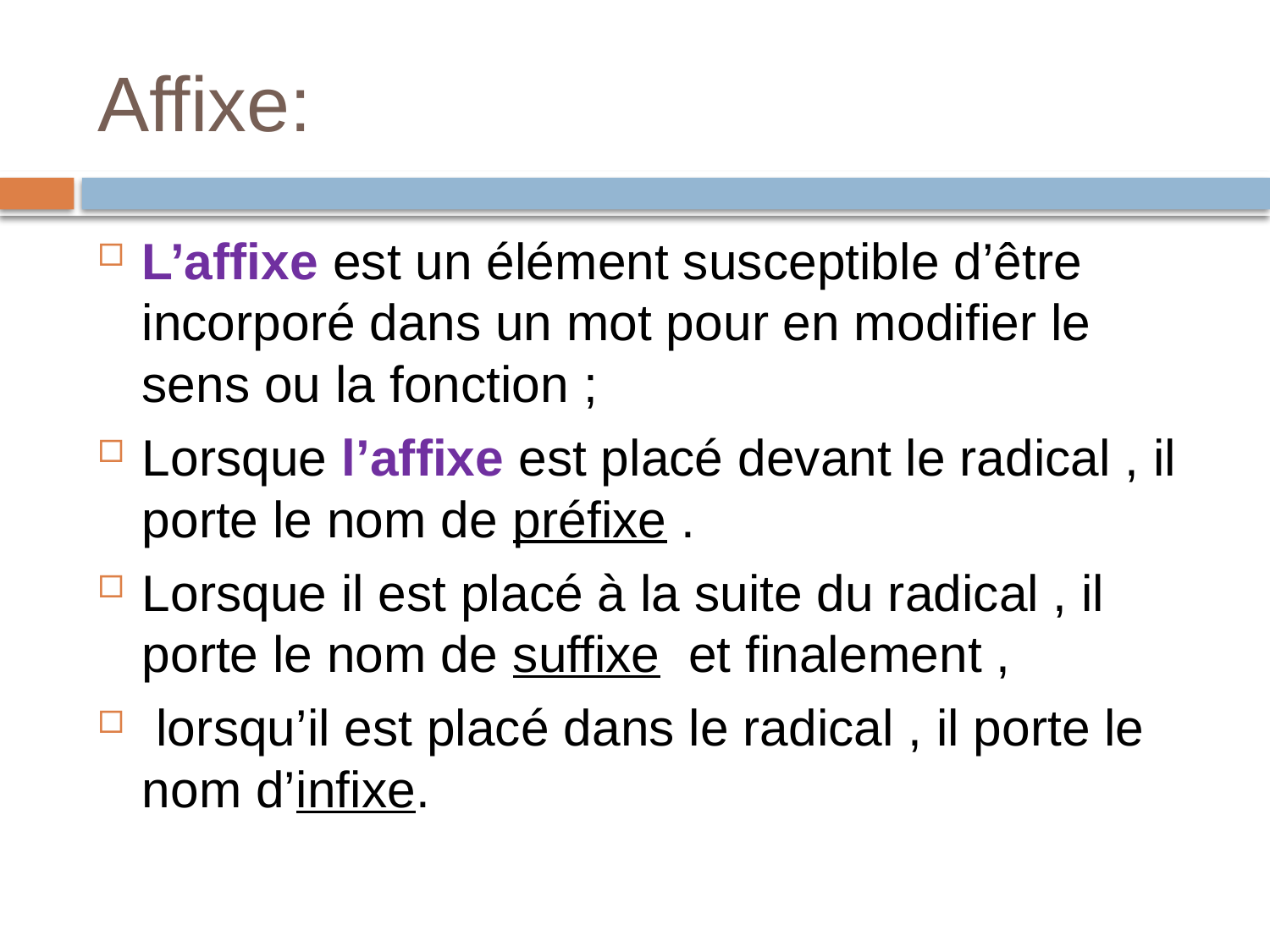

# Affixe:
L’affixe est un élément susceptible d’être incorporé dans un mot pour en modifier le sens ou la fonction ;
Lorsque l’affixe est placé devant le radical , il porte le nom de préfixe .
Lorsque il est placé à la suite du radical , il porte le nom de suffixe  et finalement ,
 lorsqu’il est placé dans le radical , il porte le nom d’infixe.